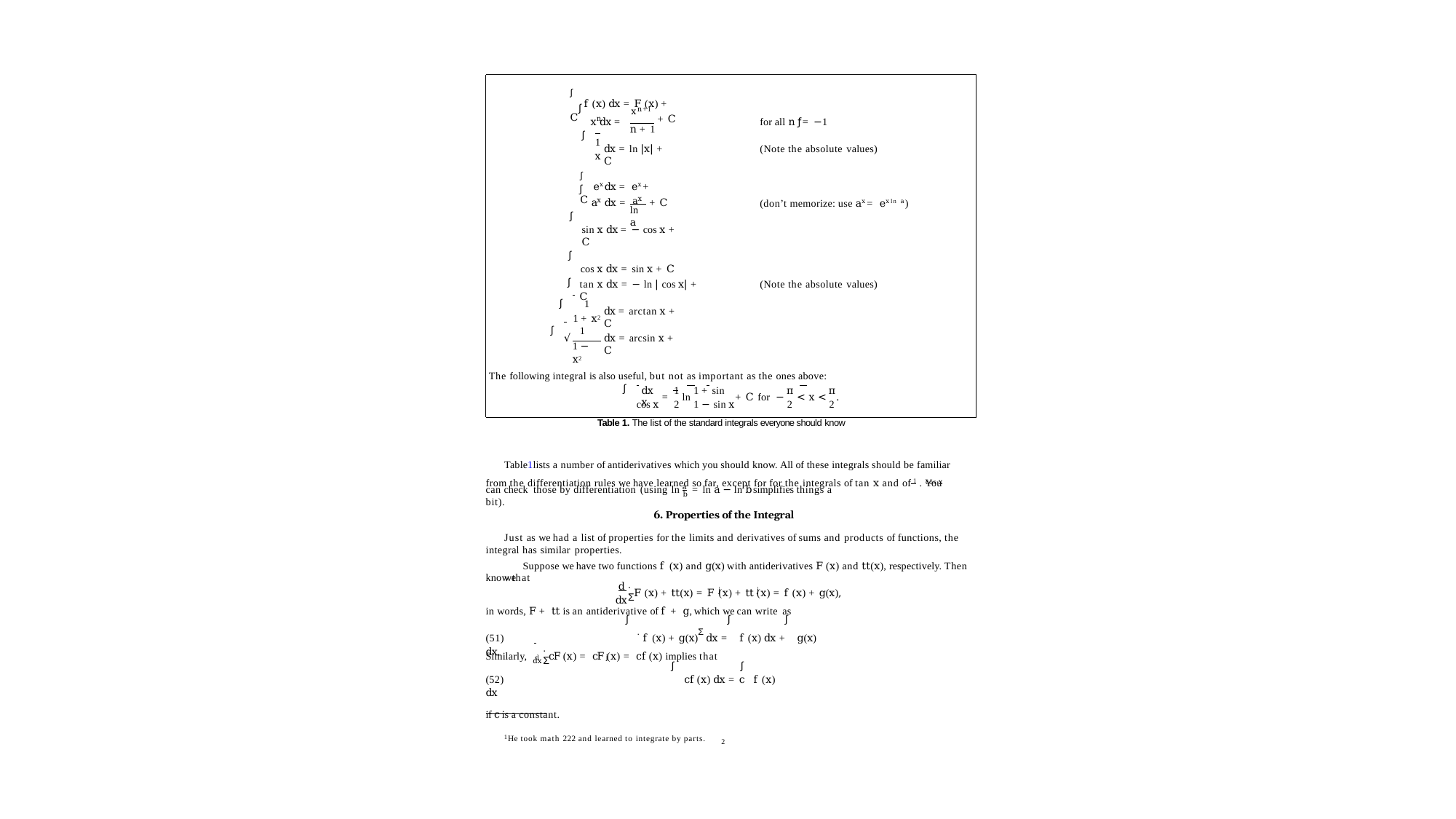

∫ f (x) dx = F (x) + C
∫
xn+1
+ C
n + 1
n
x dx =
for all n ƒ= −1
(Note the absolute values)

∫
1
dx = ln |x| + C
x
∫ ex dx = ex + C
∫
ax
x
a  dx =	+ C
(don’t memorize: use ax = ex ln a)
ln a

∫
sin x dx = − cos x + C
∫
cos x dx = sin x + C
∫
tan x dx = − ln | cos x| + C
(Note the absolute values)

∫
1
1 + x2
dx = arctan x + C

∫
1
√
dx = arcsin x + C
1 − x2

The following integral is also useful, but not as important as the ones above:

∫
dx	1	1 + sin x
π
π
=	ln	+ C for  −	< x <	.
cos x	2	1 − sin x	2	2
Table 1. The list of the standard integrals everyone should know

Table1lists a number of antiderivatives which you should know. All of these integrals should be familiar
from the differentiation rules we have learned so far, except for for the integrals of tan x and of 1 . You
cos x
a
can check  those by differentiation (using ln	= ln a − ln b simplifies things a bit).
b
6. Properties of the Integral

Just as we had a list of properties for the limits and derivatives of sums and products of functions, the  integral has similar properties.
Suppose we have two functions f (x) and g(x) with antiderivatives F (x) and tt(x), respectively. Then we
know that
d  dx
.	Σ
j	j
F (x) + tt(x) = F (x) + tt (x) = f (x) + g(x),
in words, F + tt is an antiderivative of f + g, which we can write as
∫	∫	∫
(51)	 	.f (x) + g(x)Σ dx =	f (x) dx +	g(x) dx.
.	Σ
d	j
Similarly,	cF (x) = cF (x) = cf (x) implies that
dx
∫
∫
(52)	cf (x) dx = c	f (x) dx

if c is a constant.

1He took math 222 and learned to integrate by parts.

2